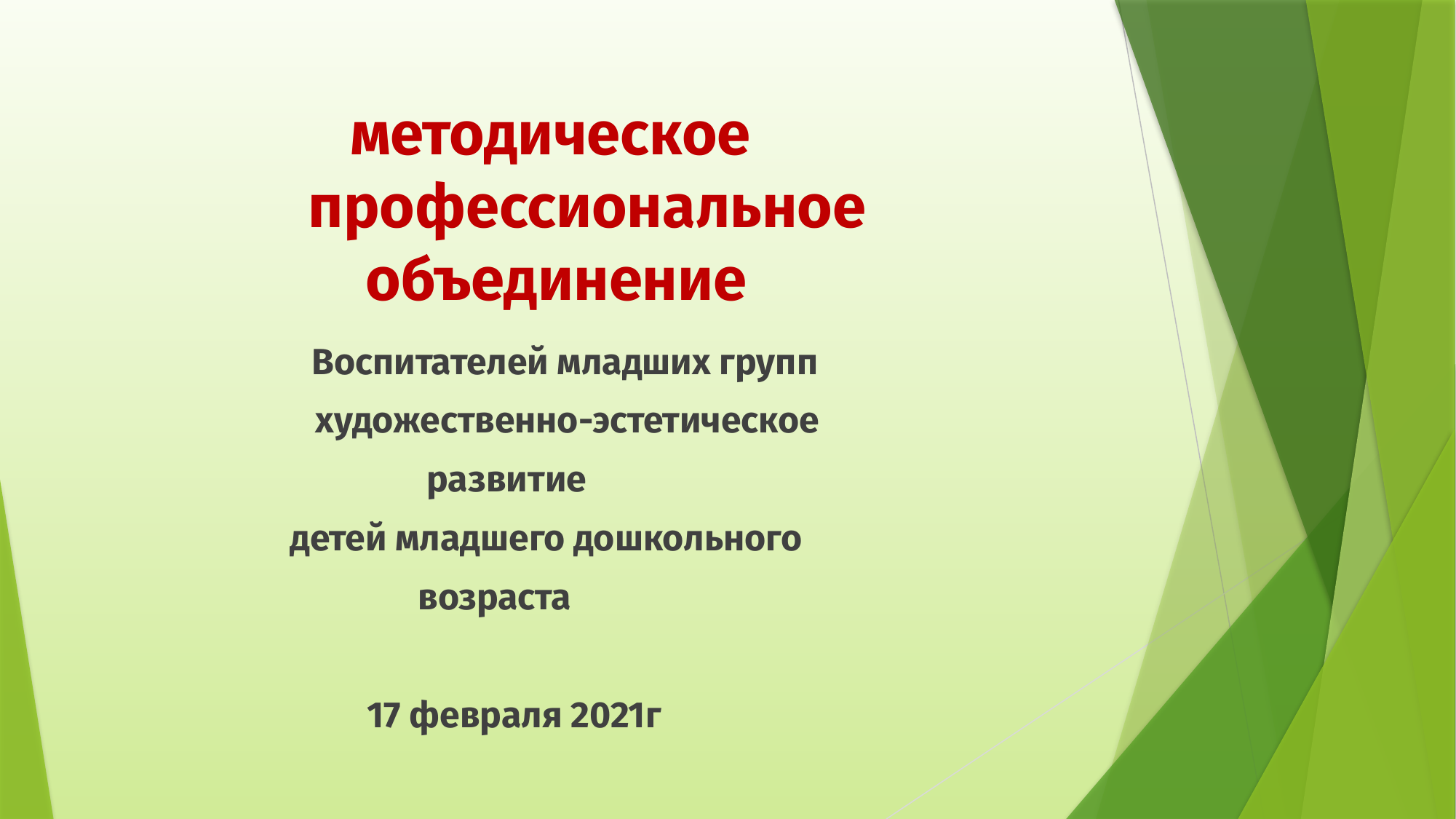

# методическое профессиональное объединение

                    Воспитателей младших групп
                       художественно-эстетическое
                                    развитие
                    детей младшего дошкольного
                                   возраста

                             17 февраля 2021г